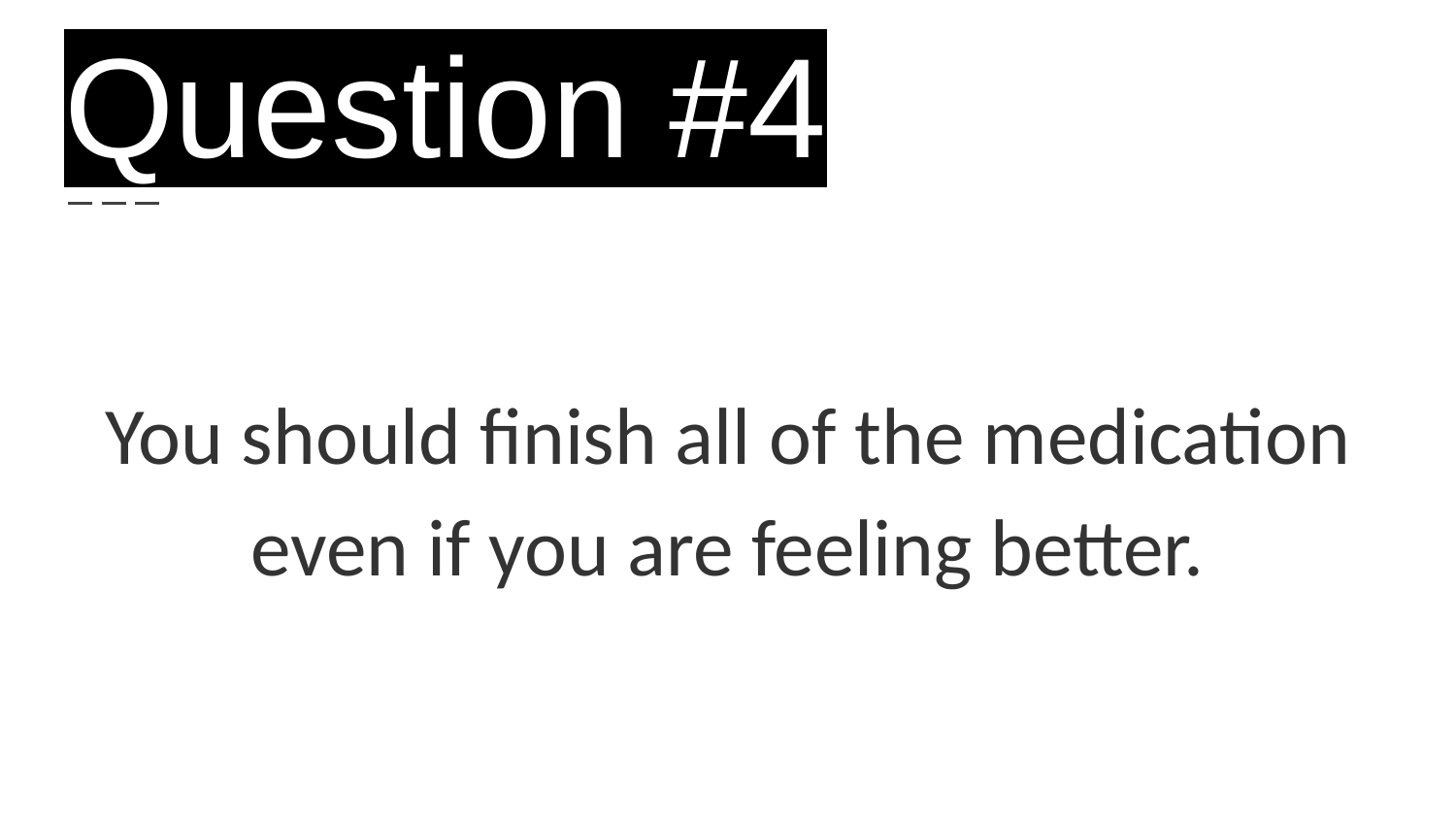

# Question #4
You should finish all of the medication even if you are feeling better.